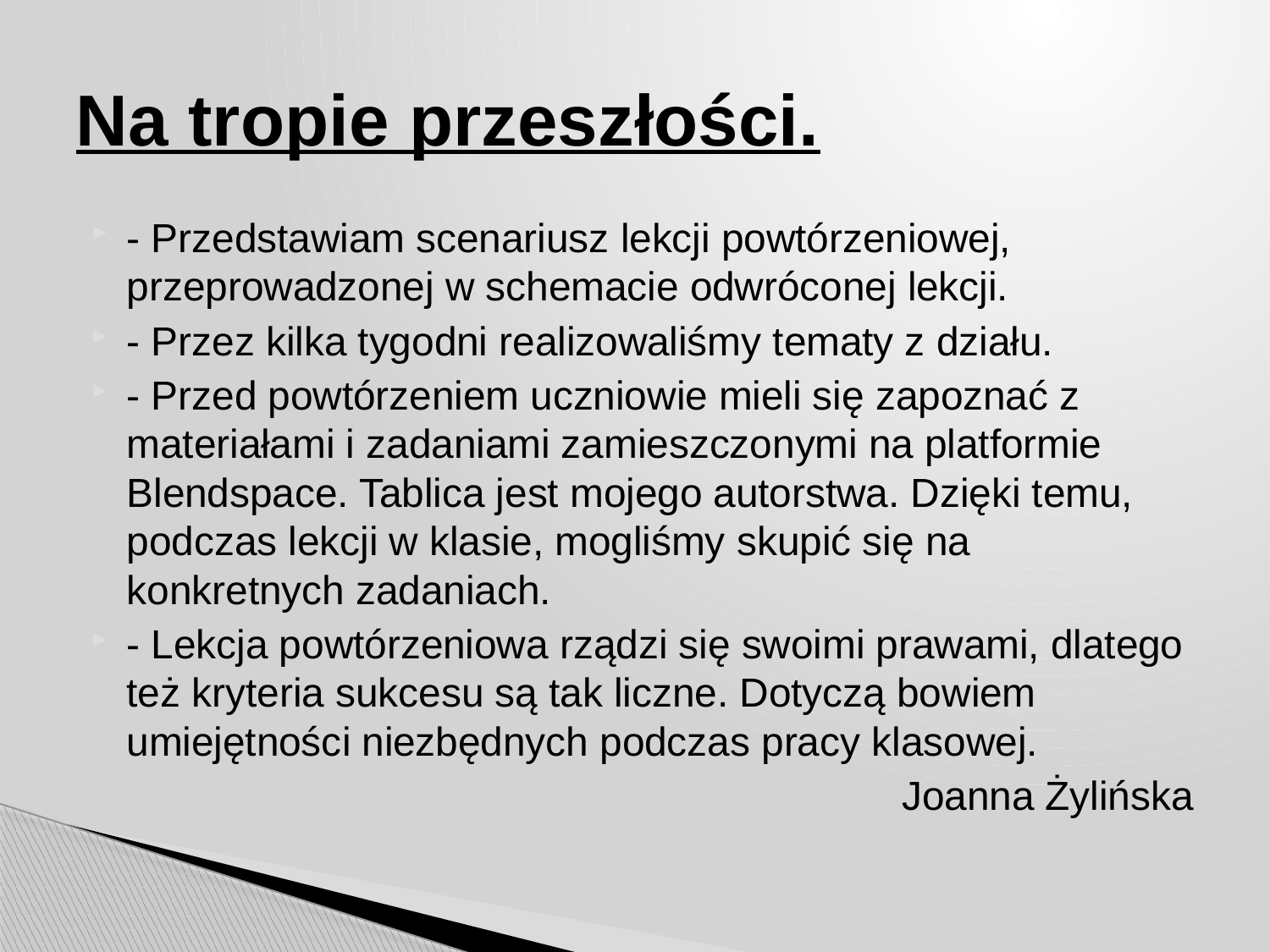

# Na tropie przeszłości.
- Przedstawiam scenariusz lekcji powtórzeniowej, przeprowadzonej w schemacie odwróconej lekcji.
- Przez kilka tygodni realizowaliśmy tematy z działu.
- Przed powtórzeniem uczniowie mieli się zapoznać z materiałami i zadaniami zamieszczonymi na platformie Blendspace. Tablica jest mojego autorstwa. Dzięki temu, podczas lekcji w klasie, mogliśmy skupić się na konkretnych zadaniach.
- Lekcja powtórzeniowa rządzi się swoimi prawami, dlatego też kryteria sukcesu są tak liczne. Dotyczą bowiem umiejętności niezbędnych podczas pracy klasowej.
Joanna Żylińska